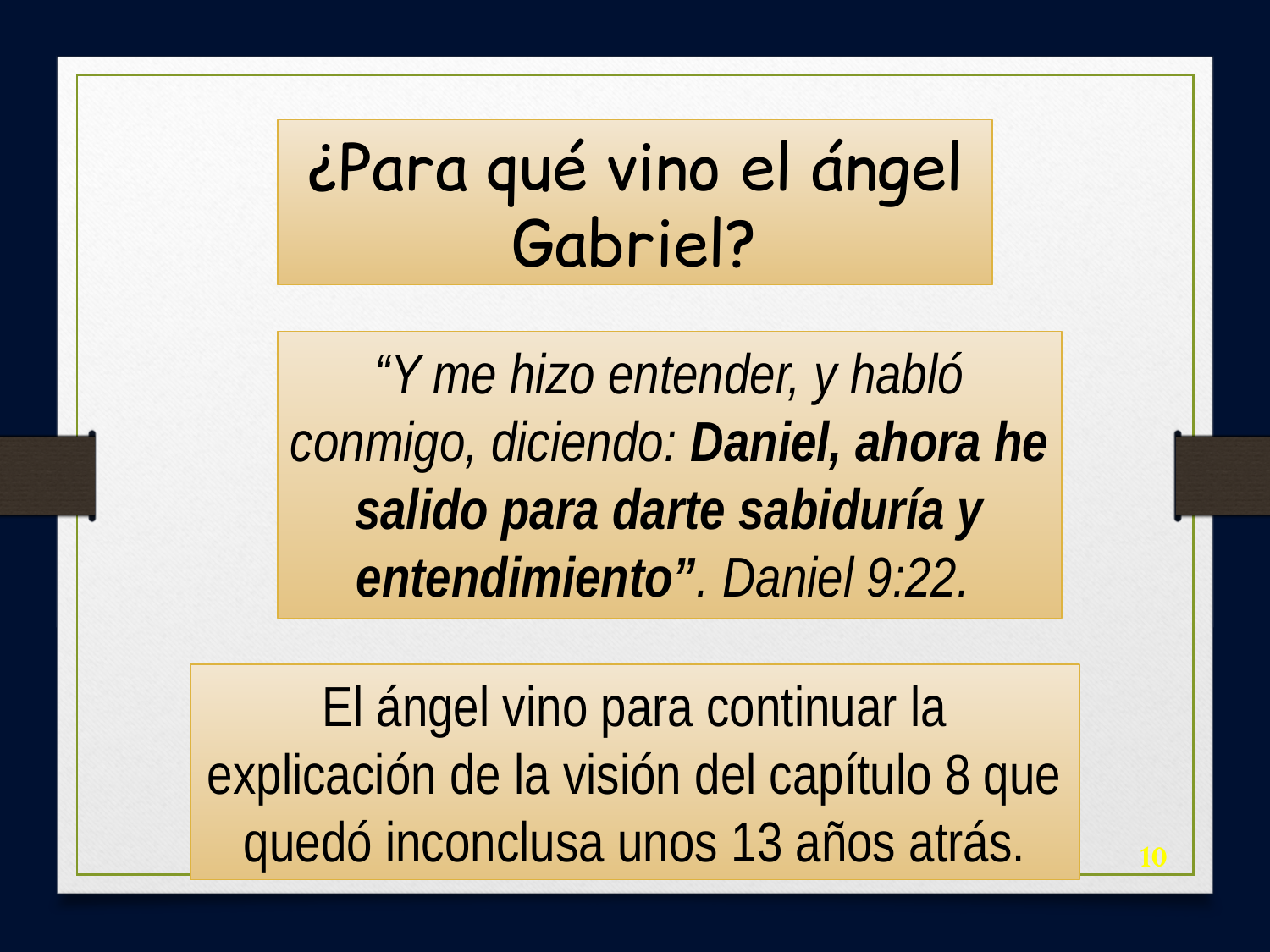

¿Para qué vino el ángel Gabriel?
“Y me hizo entender, y habló conmigo, diciendo: Daniel, ahora he salido para darte sabiduría y entendimiento”. Daniel 9:22.
El ángel vino para continuar la explicación de la visión del capítulo 8 que quedó inconclusa unos 13 años atrás.
10